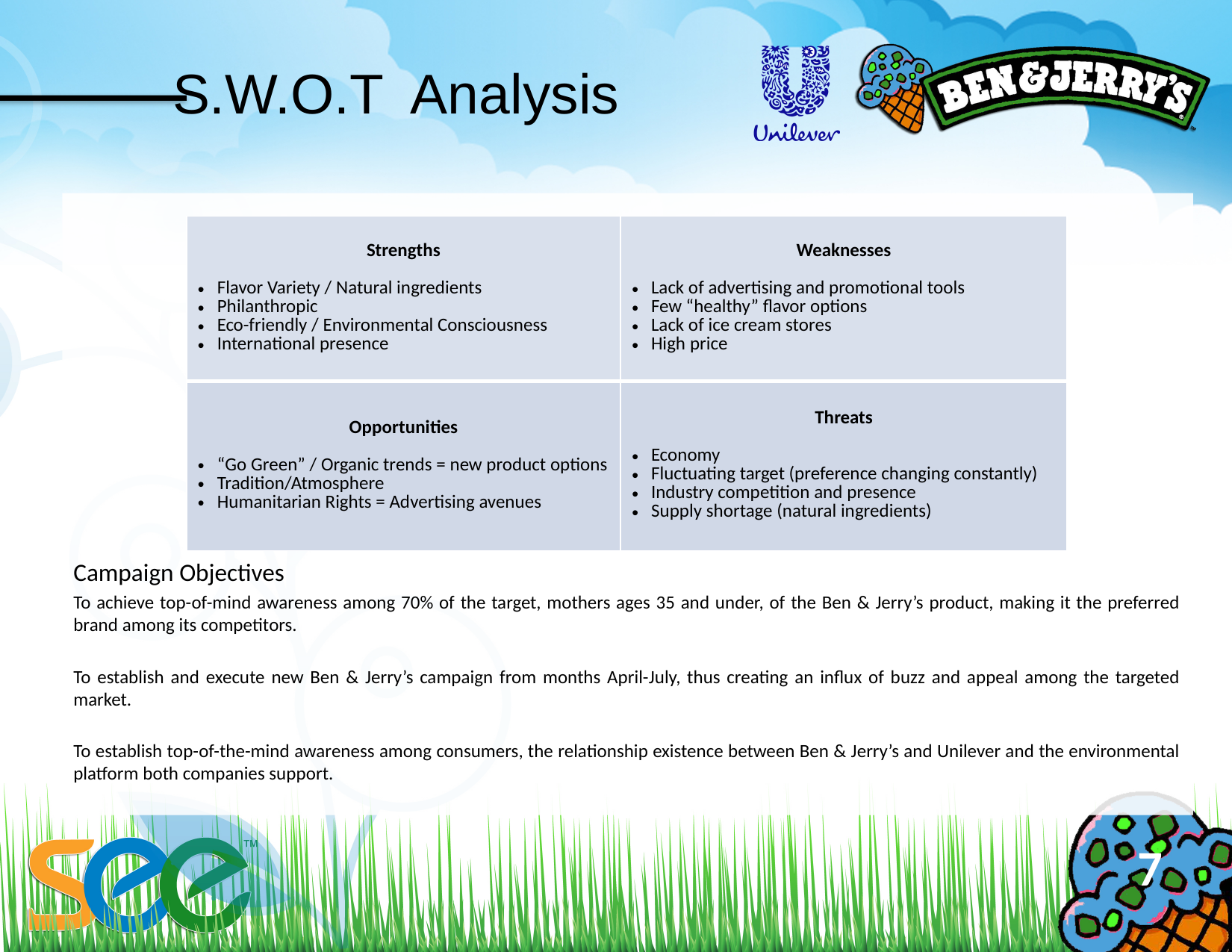

# S.W.O.T  Analysis

Campaign Objectives
To achieve top-of-mind awareness among 70% of the target, mothers ages 35 and under, of the Ben & Jerry’s product, making it the preferred brand among its competitors.

To establish and execute new Ben & Jerry’s campaign from months April-July, thus creating an influx of buzz and appeal among the targeted market.

To establish top-of-the-mind awareness among consumers, the relationship existence between Ben & Jerry’s and Unilever and the environmental platform both companies support.

| Strengths Flavor Variety / Natural ingredients Philanthropic Eco-friendly / Environmental Consciousness International presence | Weaknesses Lack of advertising and promotional tools Few “healthy” flavor options Lack of ice cream stores High price |
| --- | --- |
| Opportunities “Go Green” / Organic trends = new product options Tradition/Atmosphere Humanitarian Rights = Advertising avenues | Threats Economy Fluctuating target (preference changing constantly) Industry competition and presence Supply shortage (natural ingredients) |
7